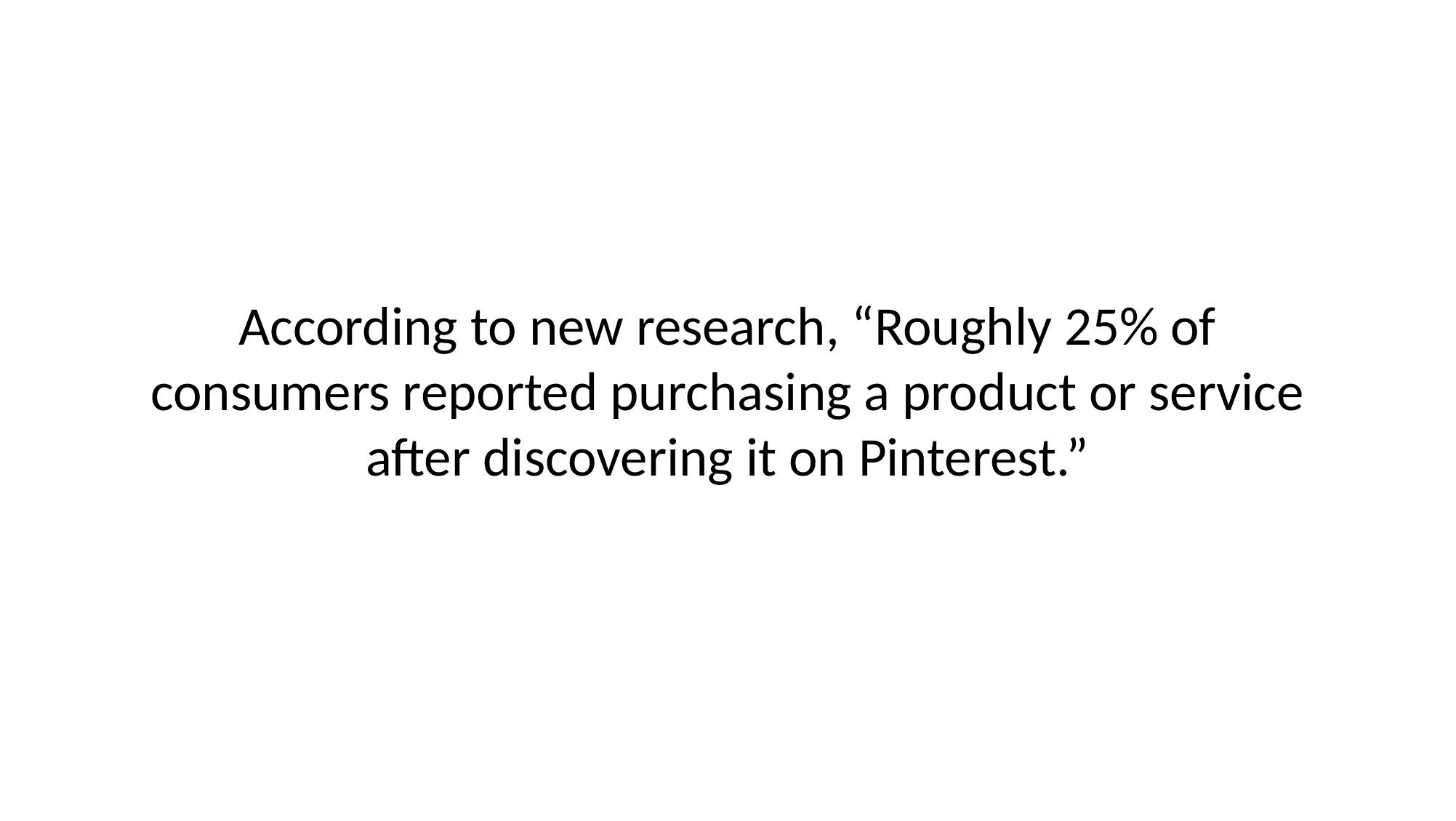

# According to new research, “Roughly 25% of consumers reported purchasing a product or service after discovering it on Pinterest.”